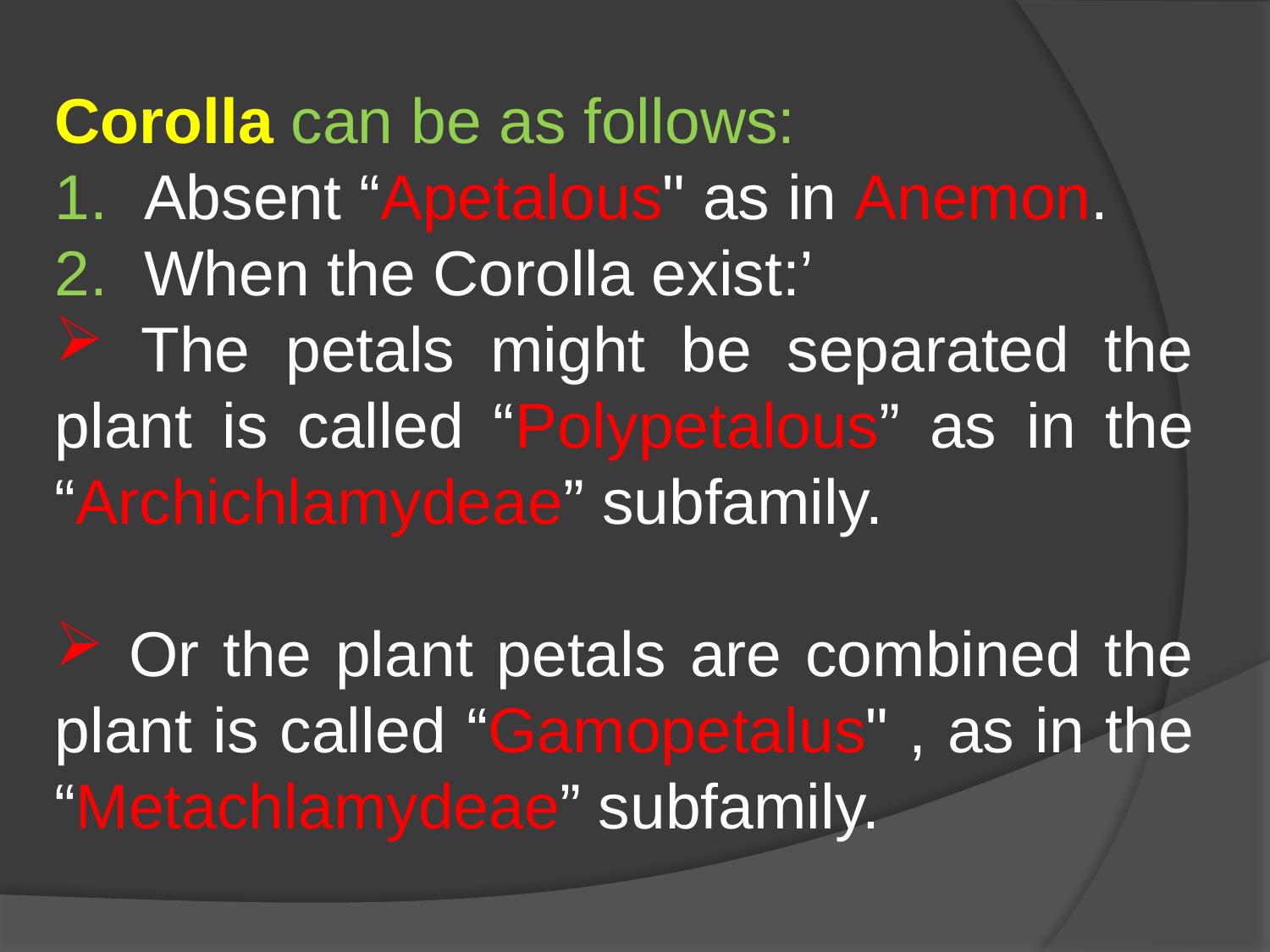

Corolla can be as follows:
 Absent “Apetalous" as in Anemon.
 When the Corolla exist:’
 The petals might be separated the plant is called “Polypetalous” as in the “Archichlamydeae” subfamily.

 Or the plant petals are combined the plant is called “Gamopetalus" , as in the “Metachlamydeae” subfamily.